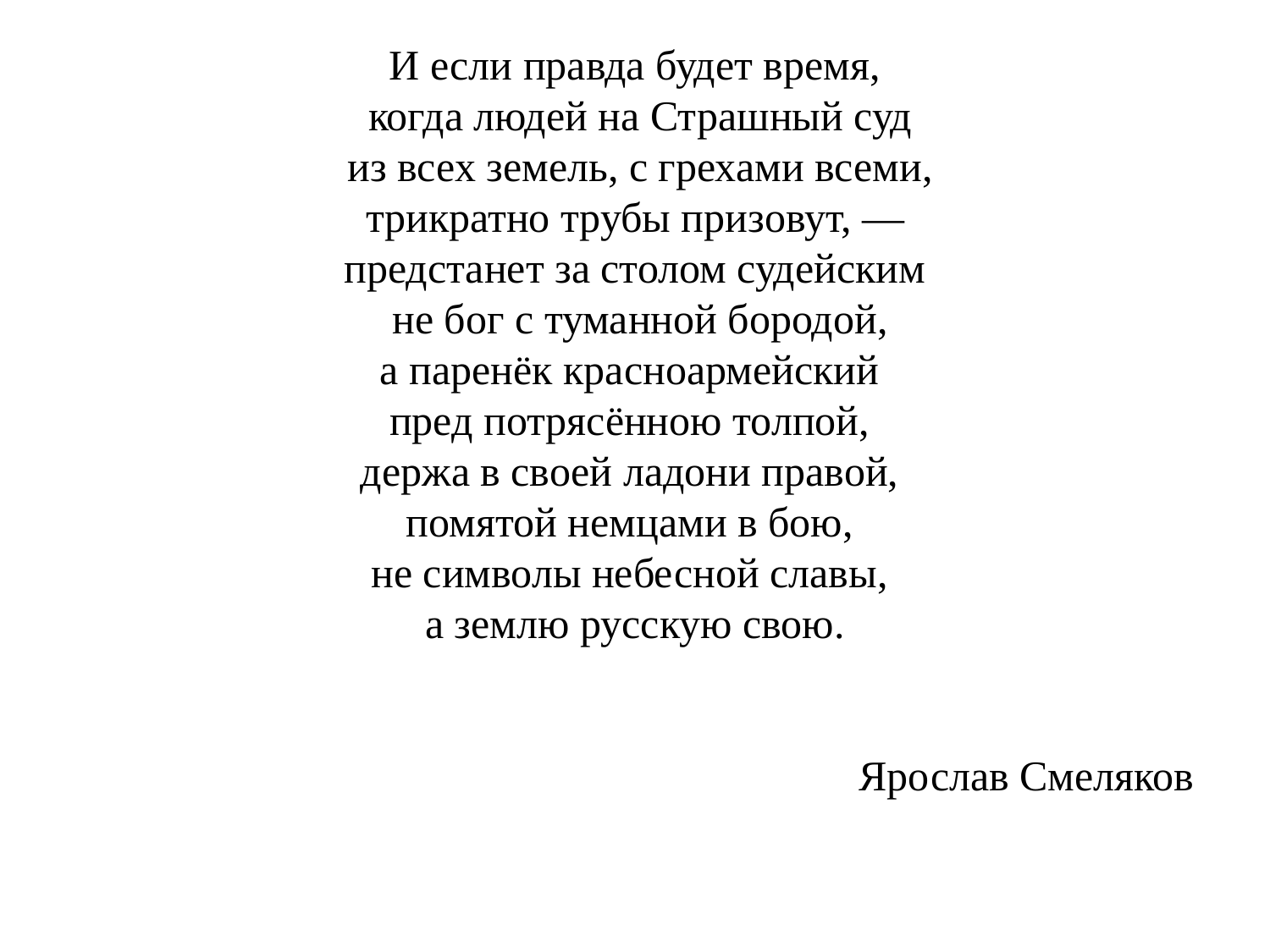

#
И если правда будет время,
 когда людей на Страшный суд
 из всех земель, с грехами всеми,
 трикратно трубы призовут, —
предстанет за столом судейским
 не бог с туманной бородой,
а паренёк красноармейский
пред потрясённою толпой,
держа в своей ладони правой,
помятой немцами в бою,
не символы небесной славы,
а землю русскую свою.

Ярослав Смеляков